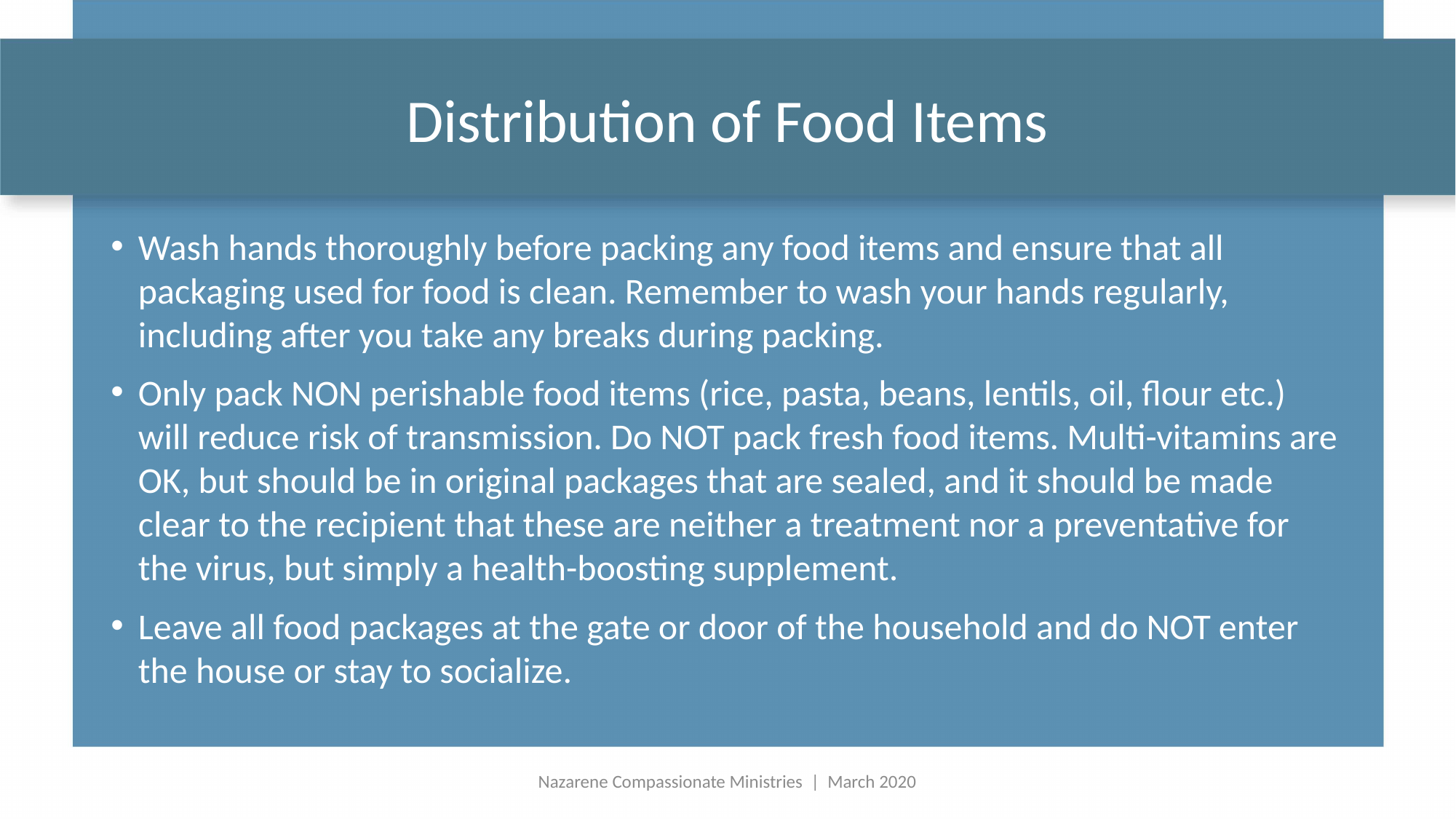

# Distribution of Food Items
Wash hands thoroughly before packing any food items and ensure that all packaging used for food is clean. Remember to wash your hands regularly, including after you take any breaks during packing.
Only pack NON perishable food items (rice, pasta, beans, lentils, oil, flour etc.) will reduce risk of transmission. Do NOT pack fresh food items. Multi-vitamins are OK, but should be in original packages that are sealed, and it should be made clear to the recipient that these are neither a treatment nor a preventative for the virus, but simply a health-boosting supplement.
Leave all food packages at the gate or door of the household and do NOT enter the house or stay to socialize.
Nazarene Compassionate Ministries  |  March 2020